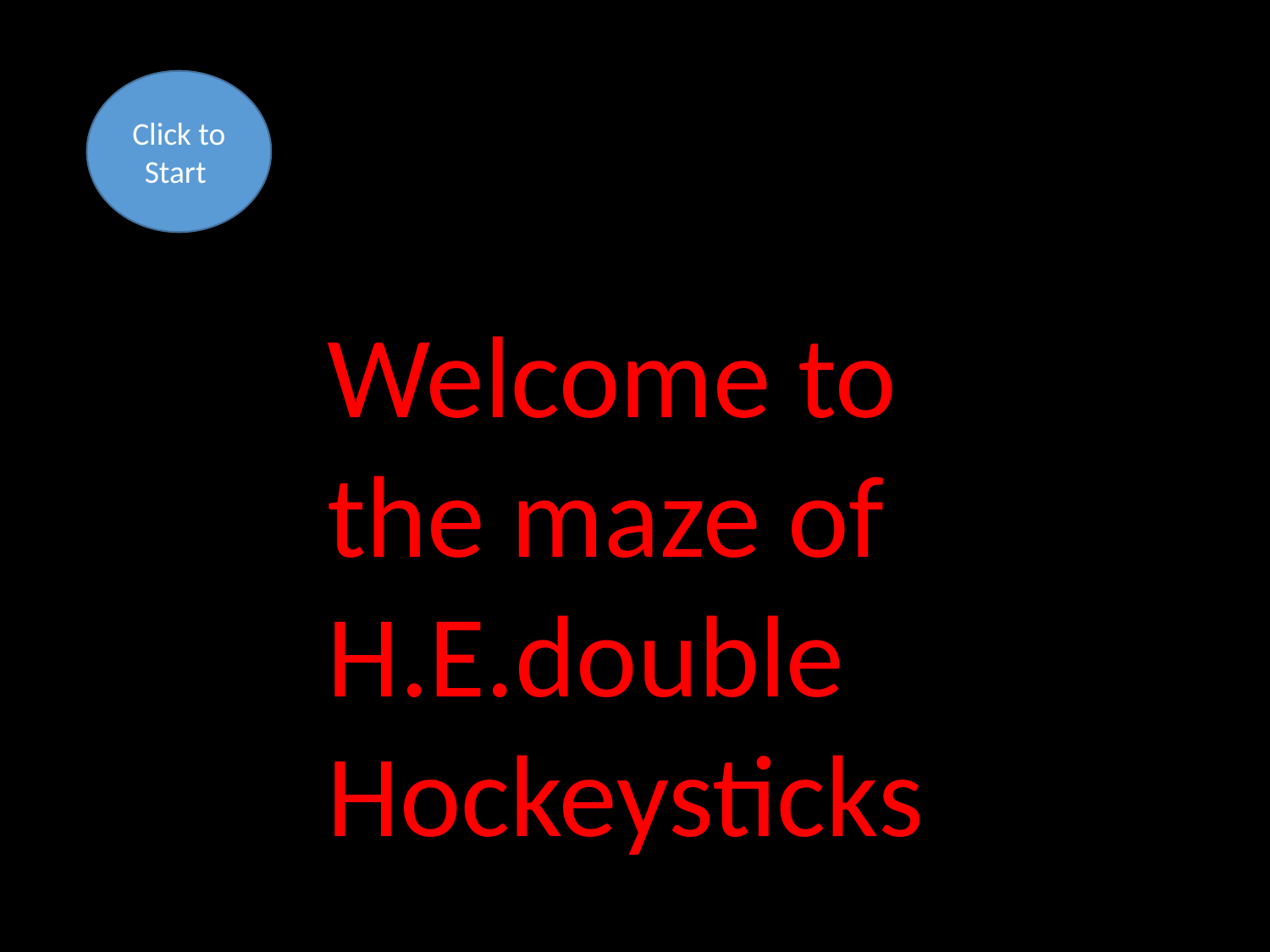

Click to Start
Welcome to the maze of H.E.double Hockeysticks